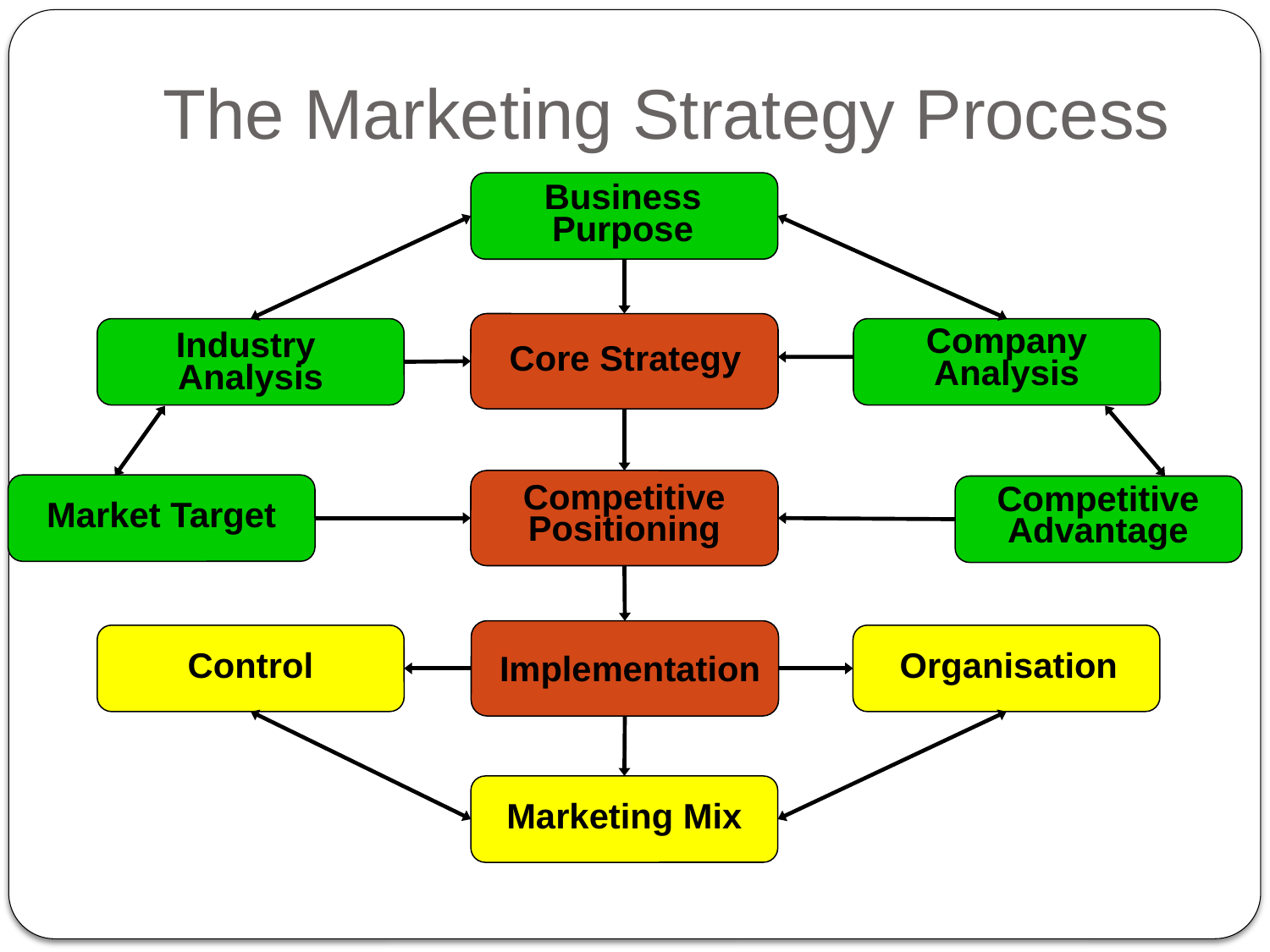

# The Marketing Strategy Process

Business Purpose

Company Analysis
Industry  Analysis
Core Strategy

Competitive Positioning
Competitive Advantage
Market Target

Control
Organisation
Implementation

Marketing Mix